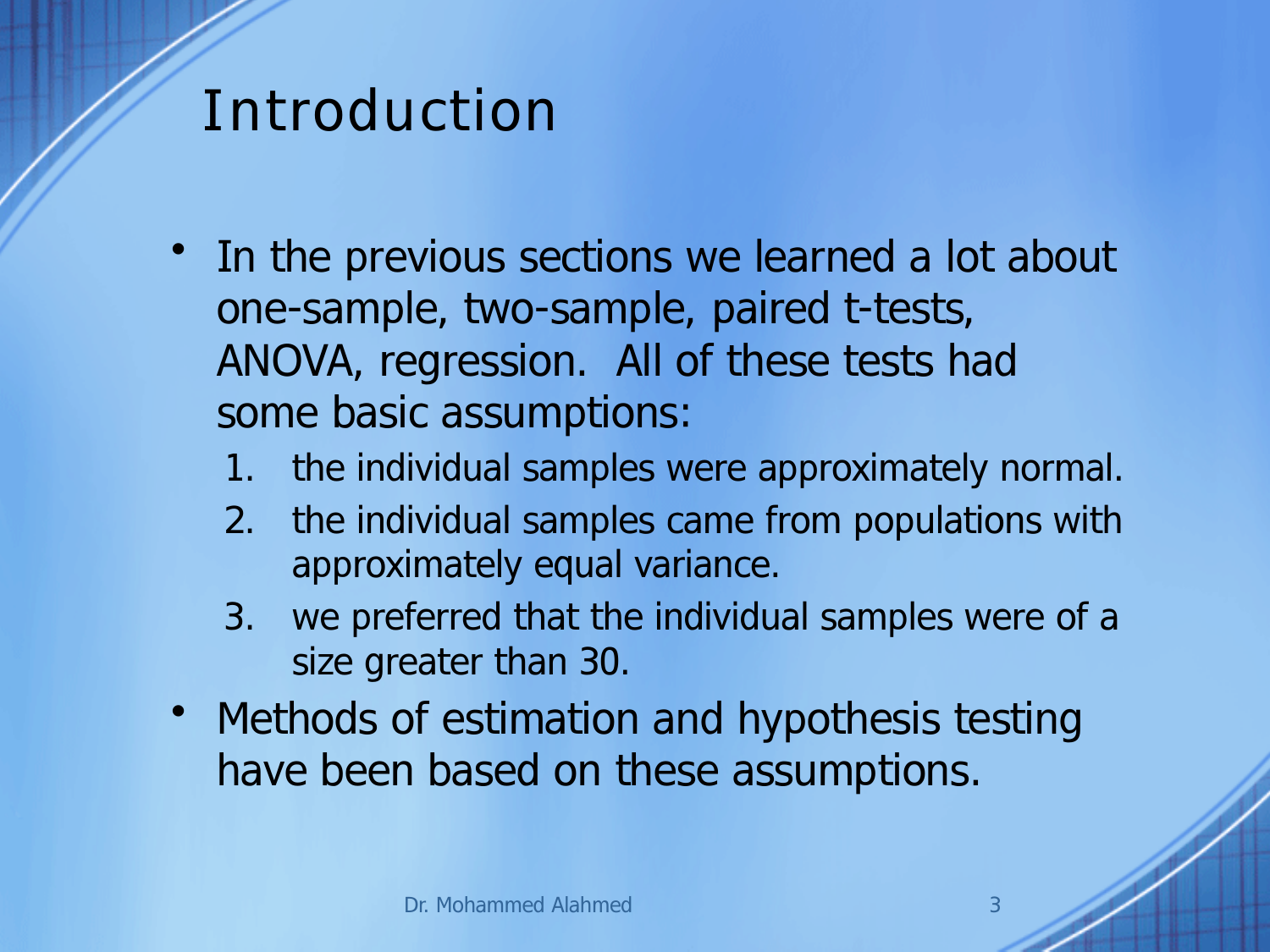

# Introduction
In the previous sections we learned a lot about one-sample, two-sample, paired t-tests, ANOVA, regression.  All of these tests had some basic assumptions:
the individual samples were approximately normal.
the individual samples came from populations with approximately equal variance.
we preferred that the individual samples were of a size greater than 30.
Methods of estimation and hypothesis testing have been based on these assumptions.
Dr. Mohammed Alahmed
3